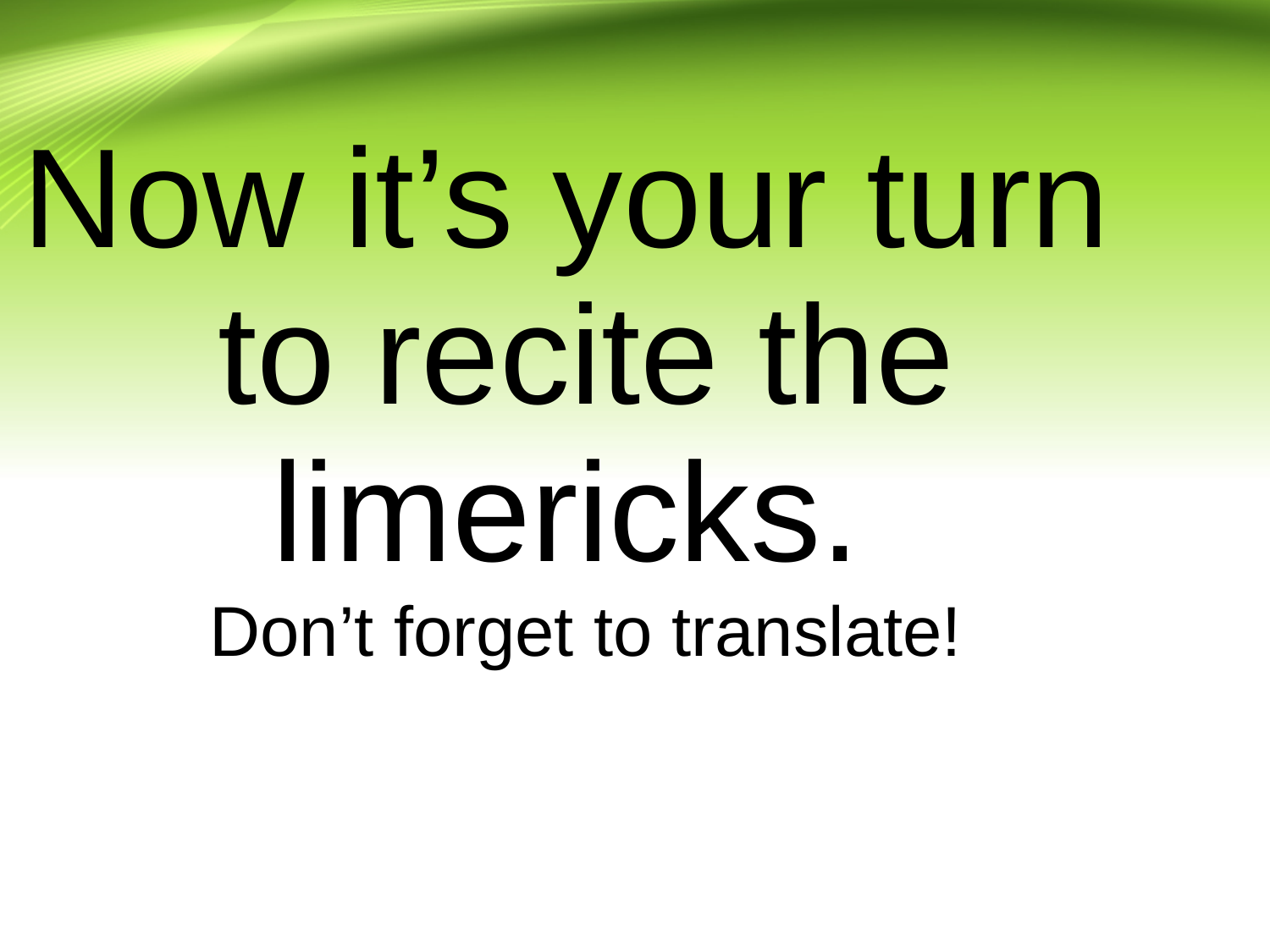

# Now it’s your turn to recite the limericks. Don’t forget to translate!